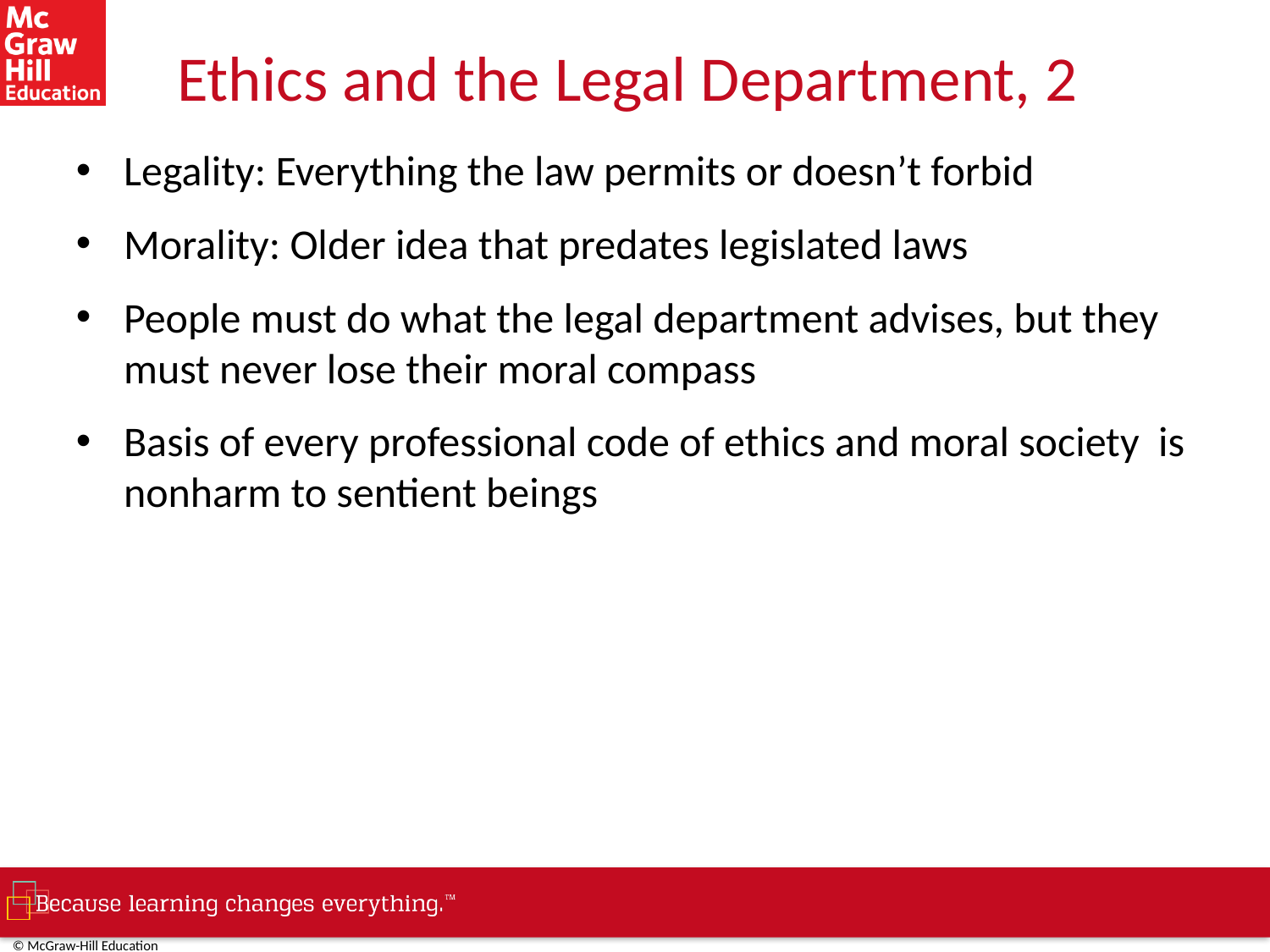

# Ethics and the Legal Department, 2
Legality: Everything the law permits or doesn’t forbid
Morality: Older idea that predates legislated laws
People must do what the legal department advises, but they must never lose their moral compass
Basis of every professional code of ethics and moral society  is nonharm to sentient beings